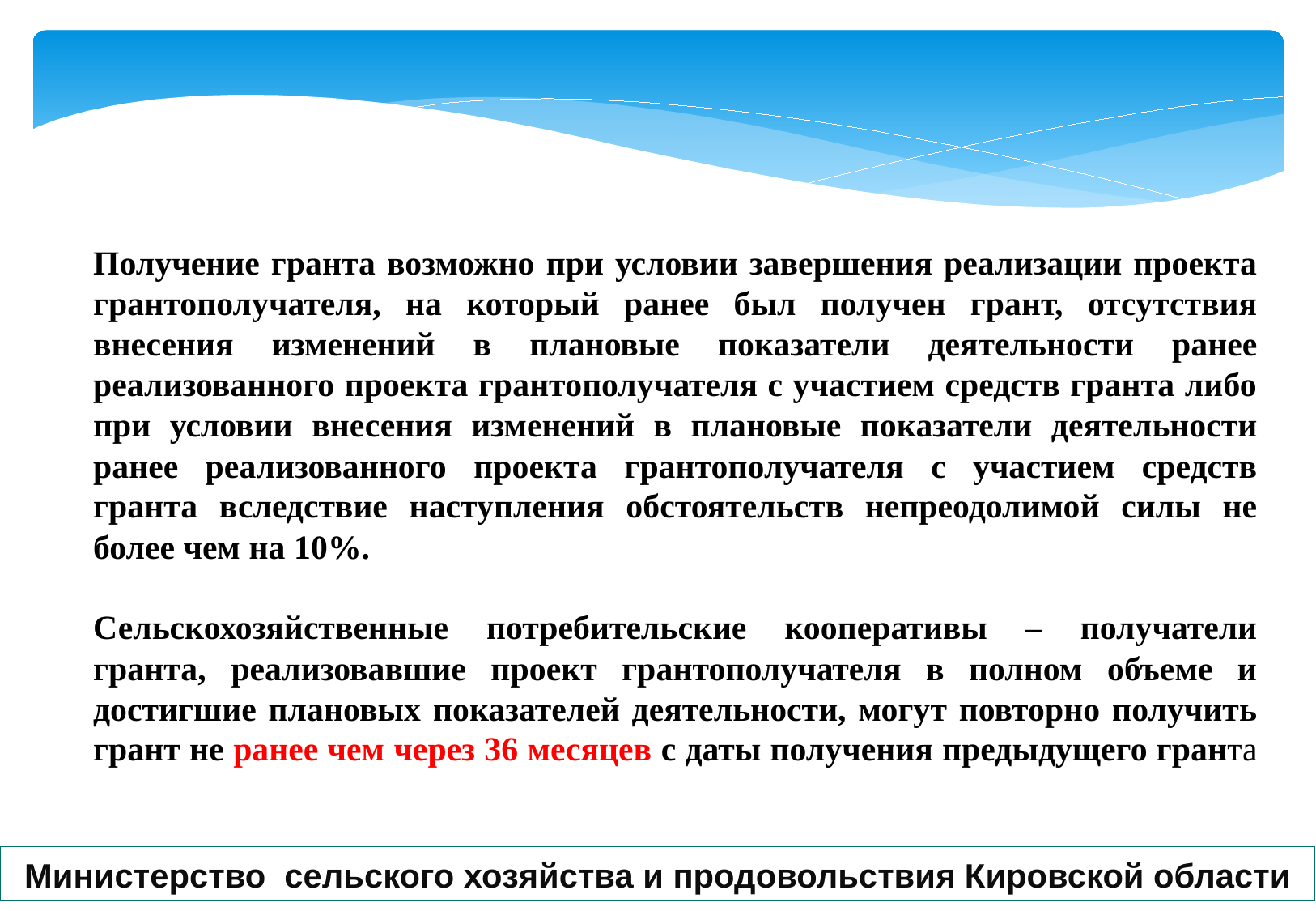

Получение гранта возможно при условии завершения реализации проекта грантополучателя, на который ранее был получен грант, отсутствия внесения изменений в плановые показатели деятельности ранее реализованного проекта грантополучателя с участием средств гранта либо при условии внесения изменений в плановые показатели деятельности ранее реализованного проекта грантополучателя с участием средств гранта вследствие наступления обстоятельств непреодолимой силы не более чем на 10%.

	Сельскохозяйственные потребительские кооперативы – получатели гранта, реализовавшие проект грантополучателя в полном объеме и достигшие плановых показателей деятельности, могут повторно получить грант не ранее чем через 36 месяцев с даты получения предыдущего гранта

Министерство  сельского хозяйства и продовольствия Кировской области